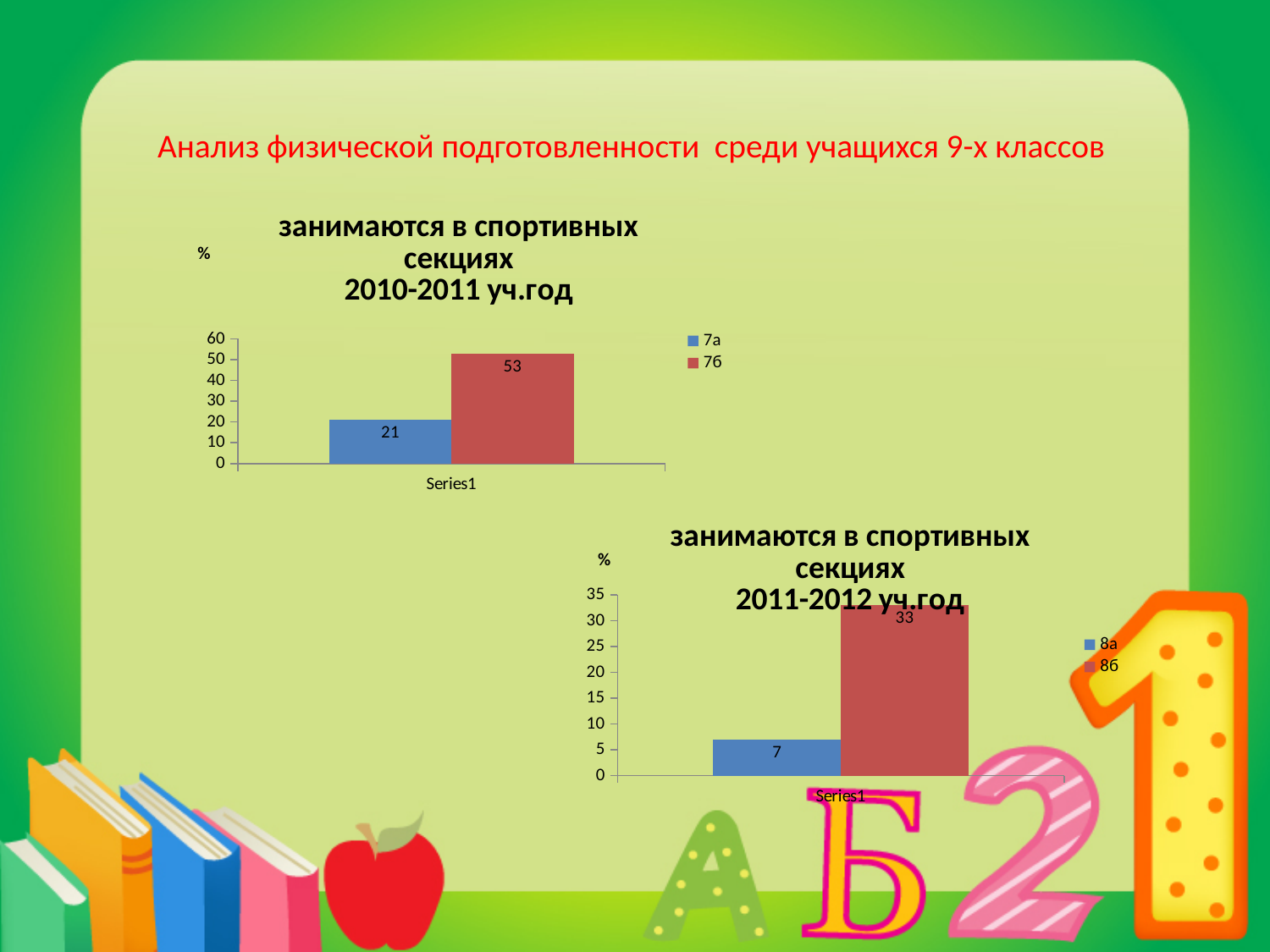

# Анализ физической подготовленности  среди учащихся 9-х классов

### Chart: занимаются в спортивных секциях
2010-2011 уч.год

| Category | 7а | 7б |
|---|---|---|
|  | 21.0 | 53.0 |

### Chart: занимаются в спортивных секциях
2011-2012 уч.год

| Category | 8а | 8б |
|---|---|---|
|  | 7.0 | 33.0 |